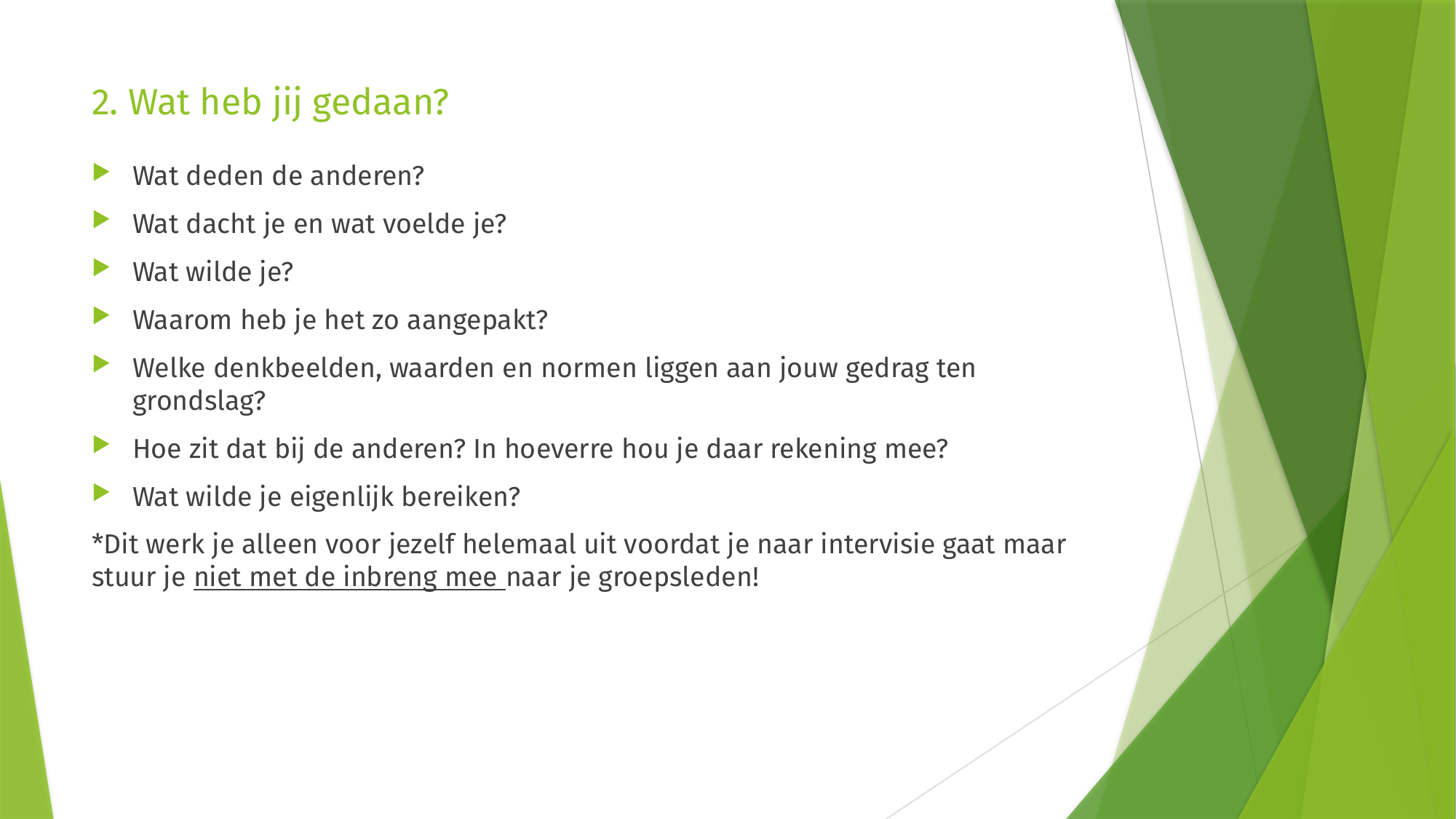

# 2. Wat heb jij gedaan?
Wat deden de anderen?
Wat dacht je en wat voelde je?
Wat wilde je?
Waarom heb je het zo aangepakt?
Welke denkbeelden, waarden en normen liggen aan jouw gedrag ten grondslag?
Hoe zit dat bij de anderen? In hoeverre hou je daar rekening mee?
Wat wilde je eigenlijk bereiken?
*Dit werk je alleen voor jezelf helemaal uit voordat je naar intervisie gaat maar stuur je niet met de inbreng mee naar je groepsleden!